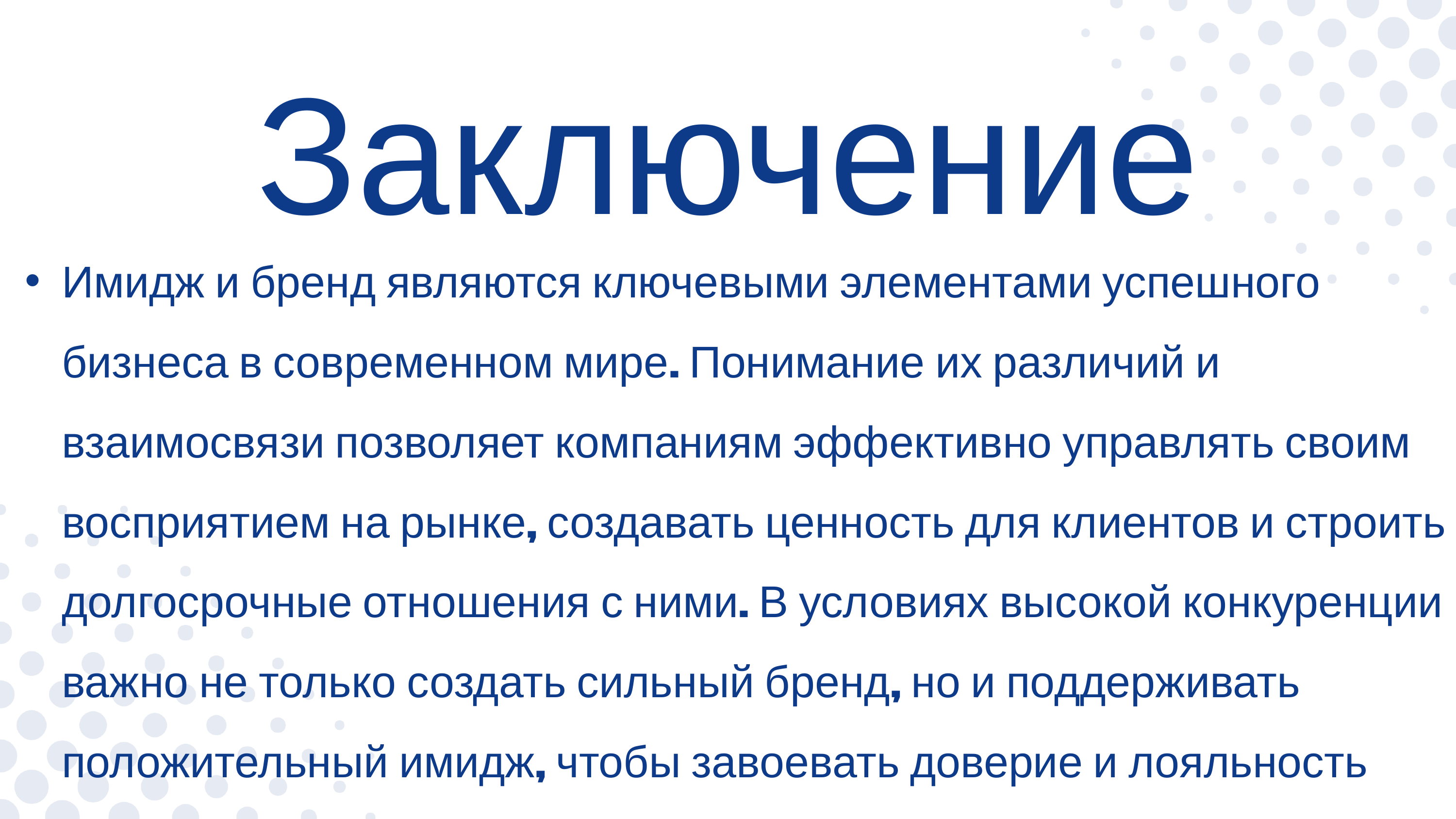

Заключение
Имидж и бренд являются ключевыми элементами успешного бизнеса в современном мире. Понимание их различий и взаимосвязи позволяет компаниям эффективно управлять своим восприятием на рынке, создавать ценность для клиентов и строить долгосрочные отношения с ними. В условиях высокой конкуренции важно не только создать сильный бренд, но и поддерживать положительный имидж, чтобы завоевать доверие и лояльность потребителей.